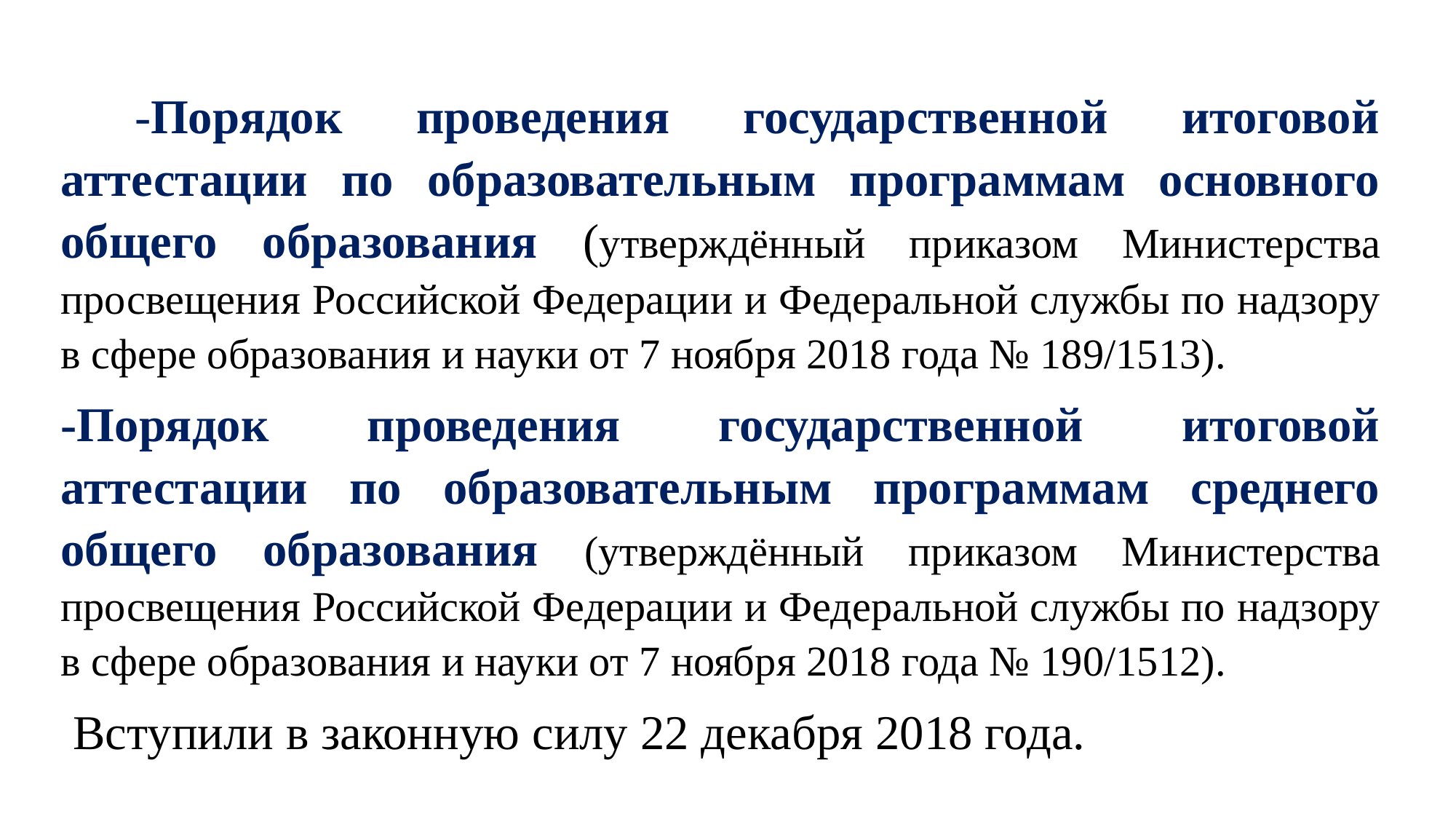

-Порядок проведения государственной итоговой аттестации по образовательным программам основного общего образования (утверждённый приказом Министерства просвещения Российской Федерации и Федеральной службы по надзору в сфере образования и науки от 7 ноября 2018 года № 189/1513).
-Порядок проведения государственной итоговой аттестации по образовательным программам среднего общего образования (утверждённый приказом Министерства просвещения Российской Федерации и Федеральной службы по надзору в сфере образования и науки от 7 ноября 2018 года № 190/1512).
 Вступили в законную силу 22 декабря 2018 года.